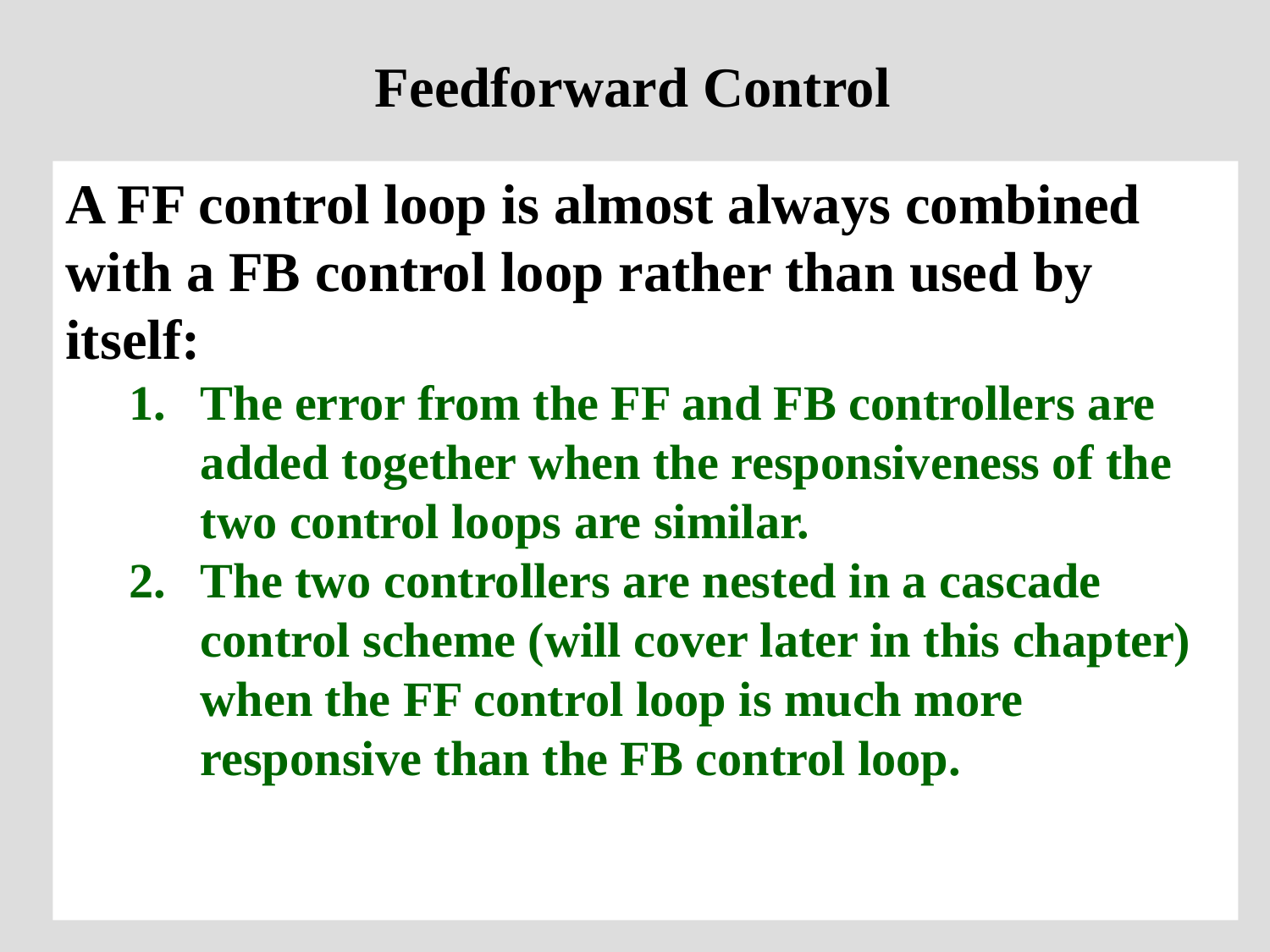

# Feedforward Control
A FF control loop is almost always combined with a FB control loop rather than used by itself:
The error from the FF and FB controllers are added together when the responsiveness of the two control loops are similar.
The two controllers are nested in a cascade control scheme (will cover later in this chapter) when the FF control loop is much more responsive than the FB control loop.